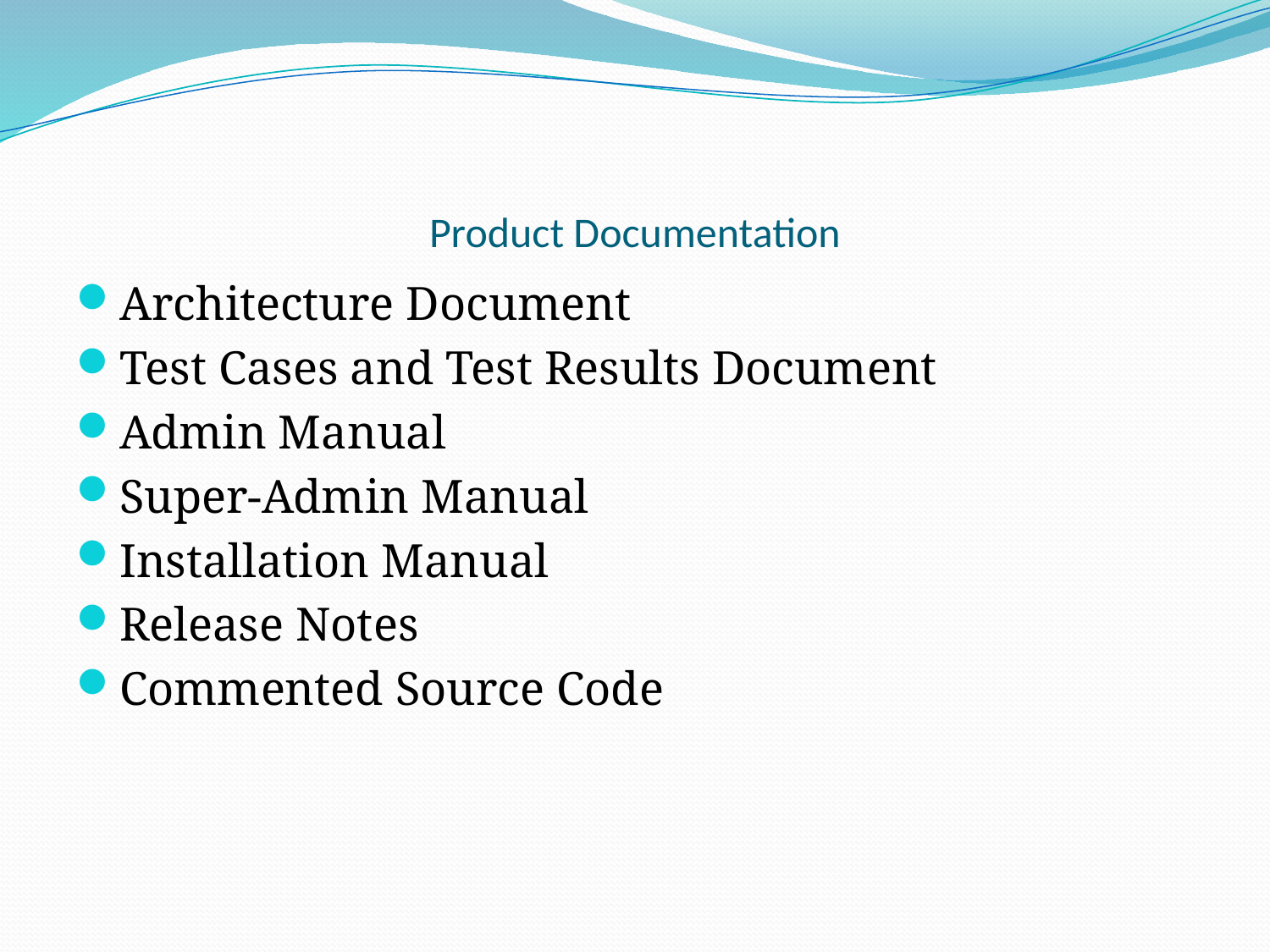

# Product Documentation
Architecture Document
Test Cases and Test Results Document
Admin Manual
Super-Admin Manual
Installation Manual
Release Notes
Commented Source Code